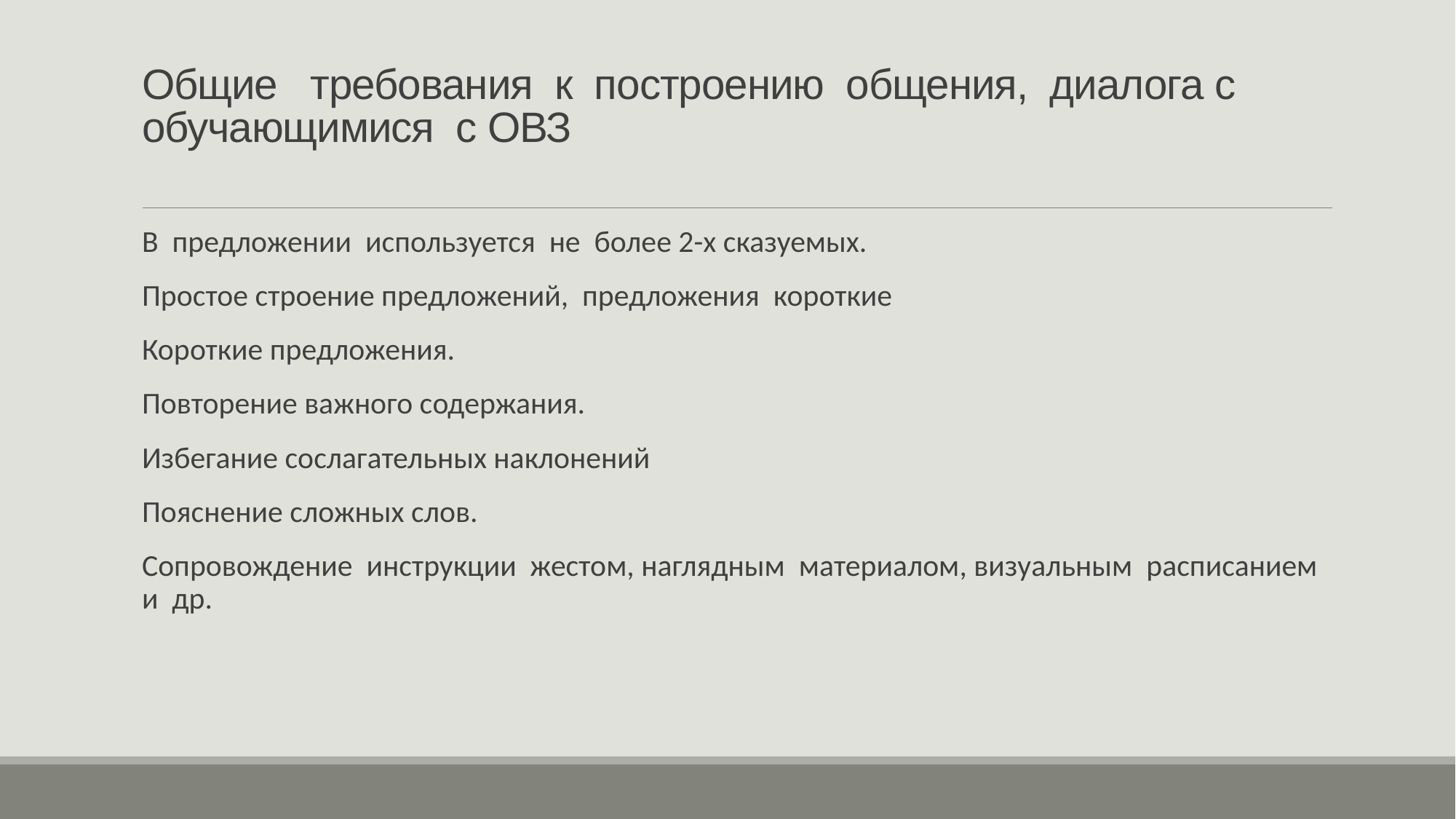

# Общие   требования  к  построению  общения,  диалога с обучающимися  с ОВЗ
В  предложении  используется  не  более 2-х сказуемых.
Простое строение предложений,  предложения  короткие
Короткие предложения.
Повторение важного содержания.
Избегание сослагательных наклонений
Пояснение сложных слов.
Сопровождение  инструкции  жестом, наглядным  материалом, визуальным  расписанием  и  др.